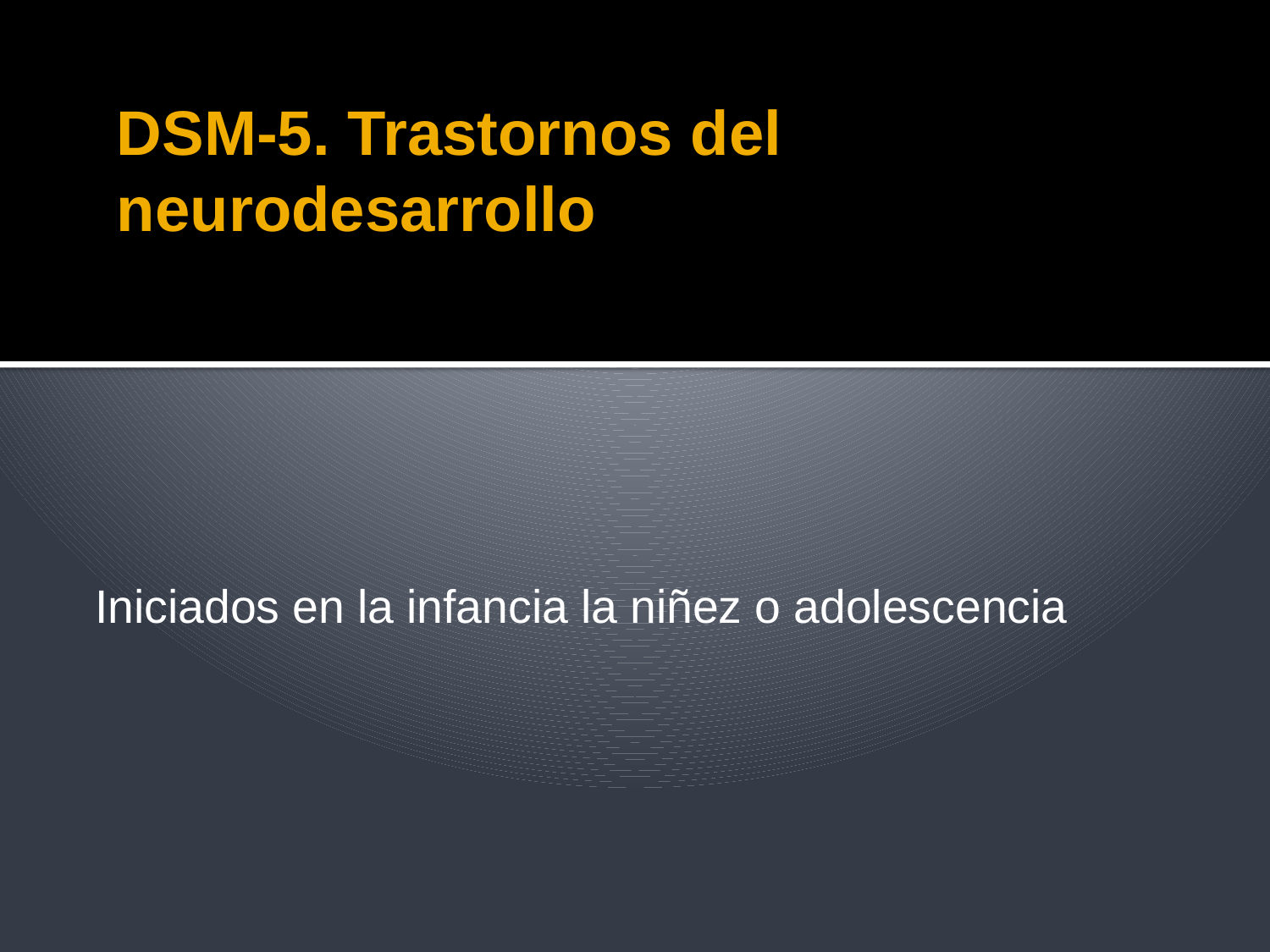

# DSM-5. Trastornos del neurodesarrollo
Iniciados en la infancia la niñez o adolescencia